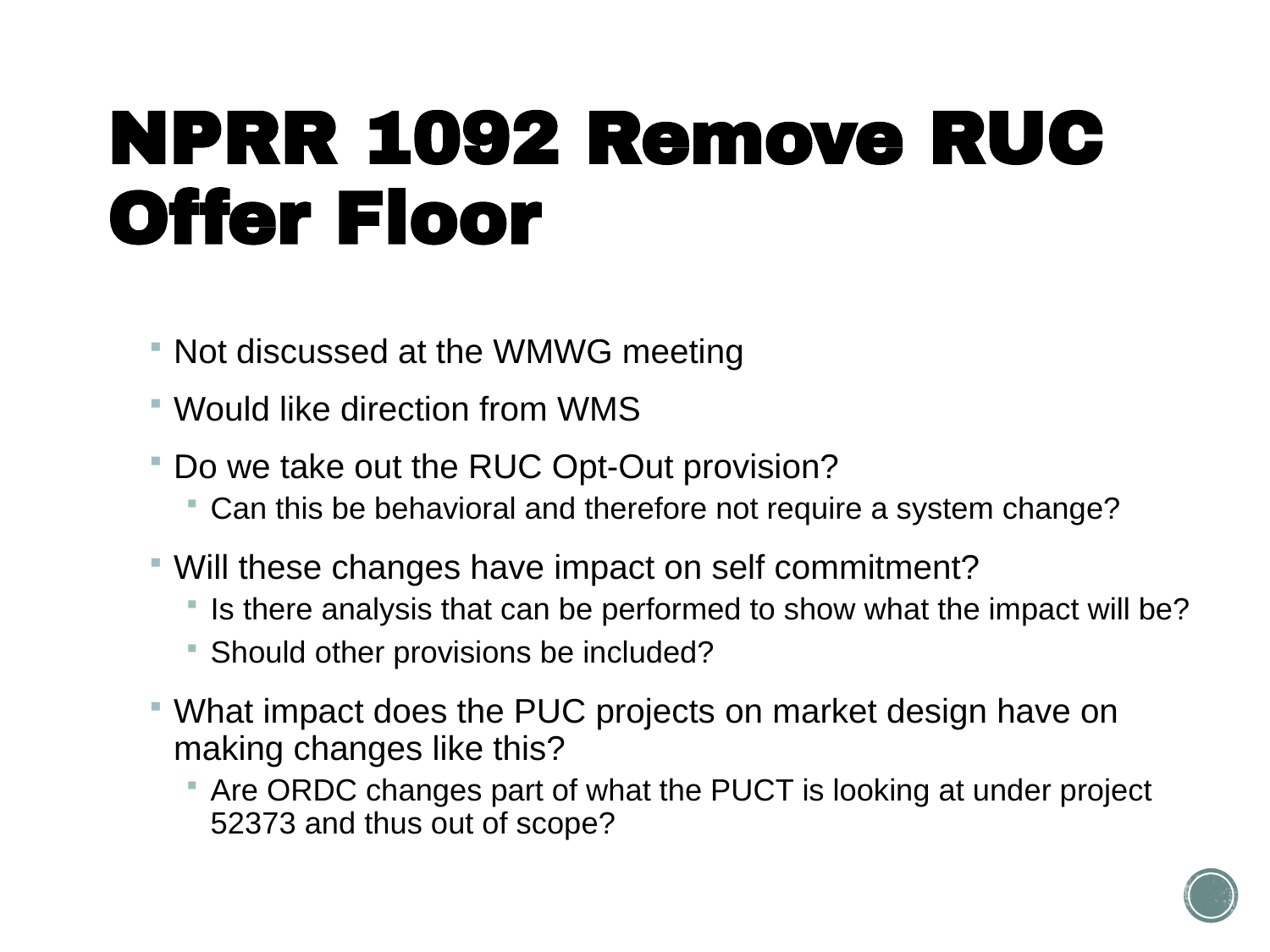

# NPRR 1092 Remove RUC Offer Floor
Not discussed at the WMWG meeting
Would like direction from WMS
Do we take out the RUC Opt-Out provision?
Can this be behavioral and therefore not require a system change?
Will these changes have impact on self commitment?
Is there analysis that can be performed to show what the impact will be?
Should other provisions be included?
What impact does the PUC projects on market design have on making changes like this?
Are ORDC changes part of what the PUCT is looking at under project 52373 and thus out of scope?